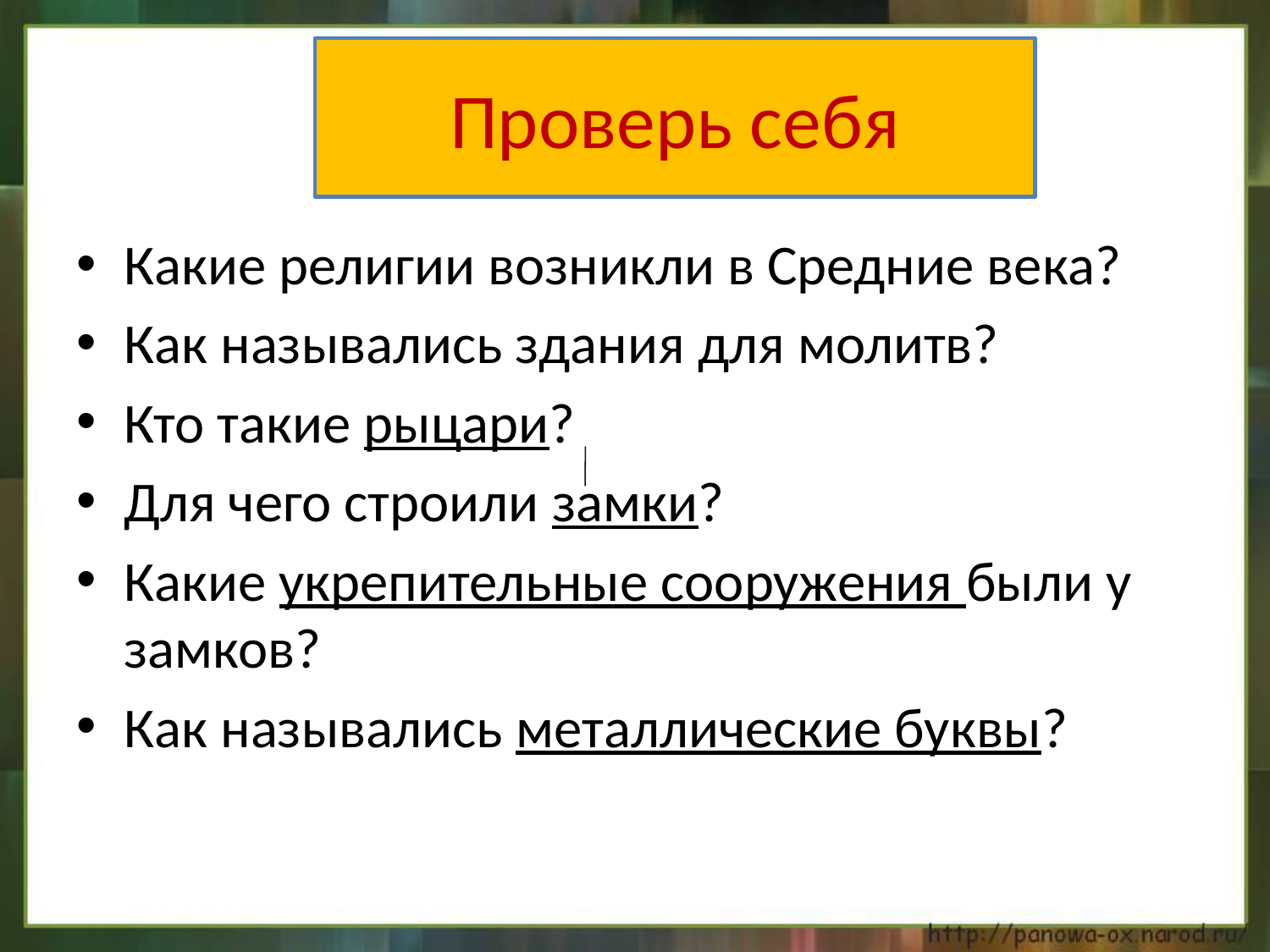

# Проверь себя
Какие религии возникли в Средние века?
Как назывались здания для молитв?
Кто такие рыцари?
Для чего строили замки?
Какие укрепительные сооружения были у замков?
Как назывались металлические буквы?